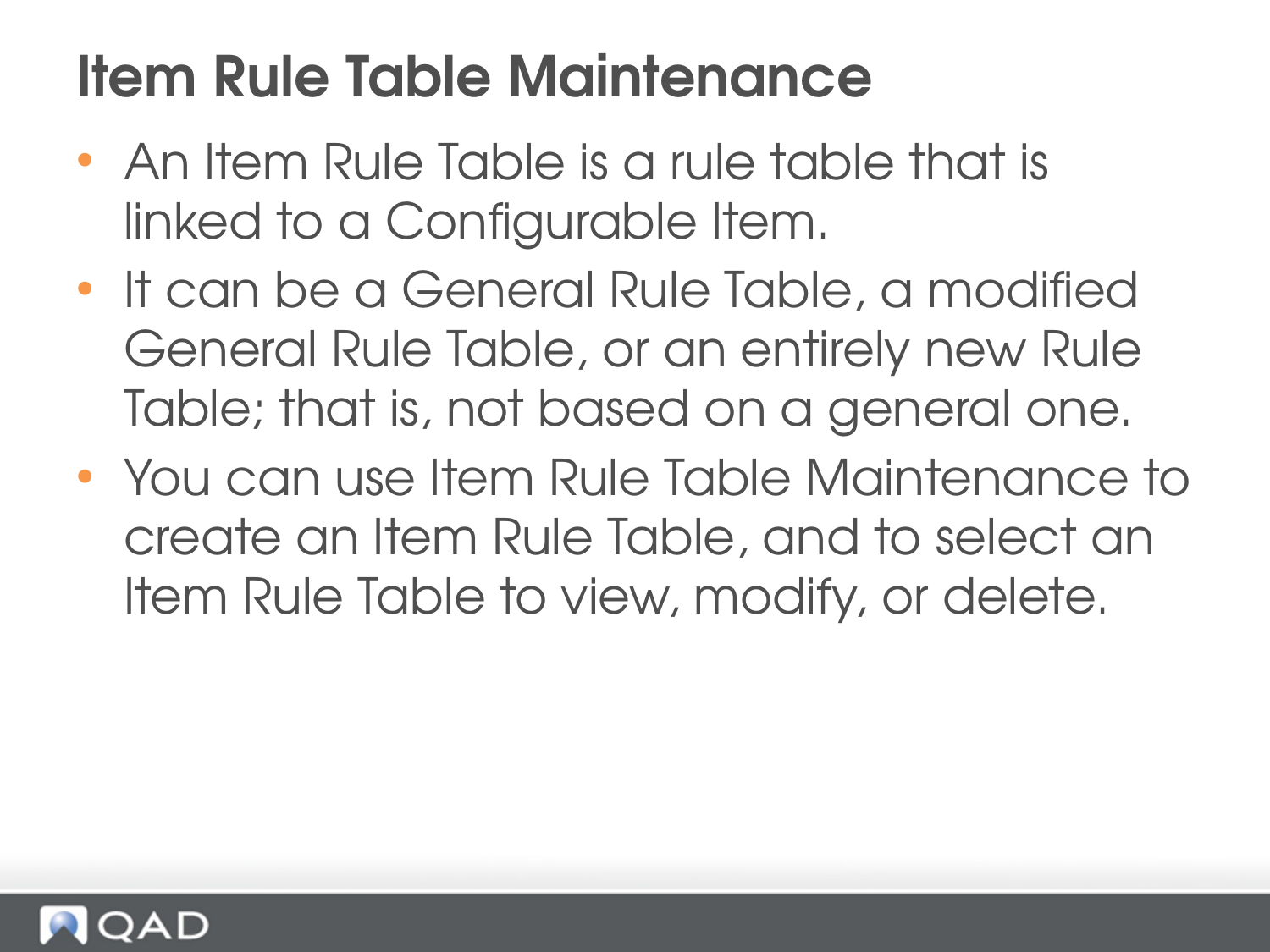

# Item Rule Table Maintenance
An Item Rule Table is a rule table that is linked to a Configurable Item.
It can be a General Rule Table, a modified General Rule Table, or an entirely new Rule Table; that is, not based on a general one.
You can use Item Rule Table Maintenance to create an Item Rule Table, and to select an Item Rule Table to view, modify, or delete.